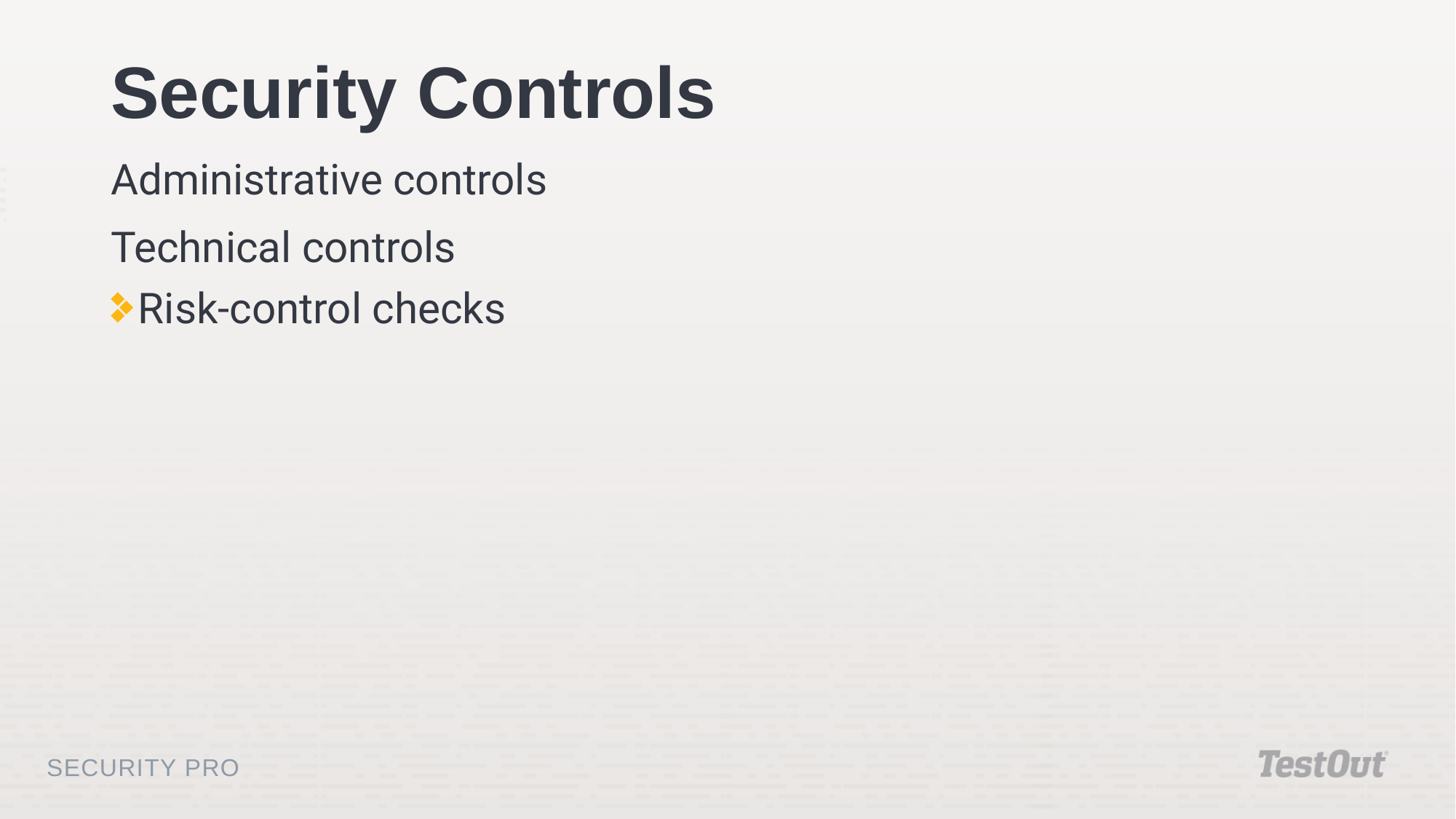

# Security Controls
Administrative controls
Technical controls
Risk-control checks
Security Pro